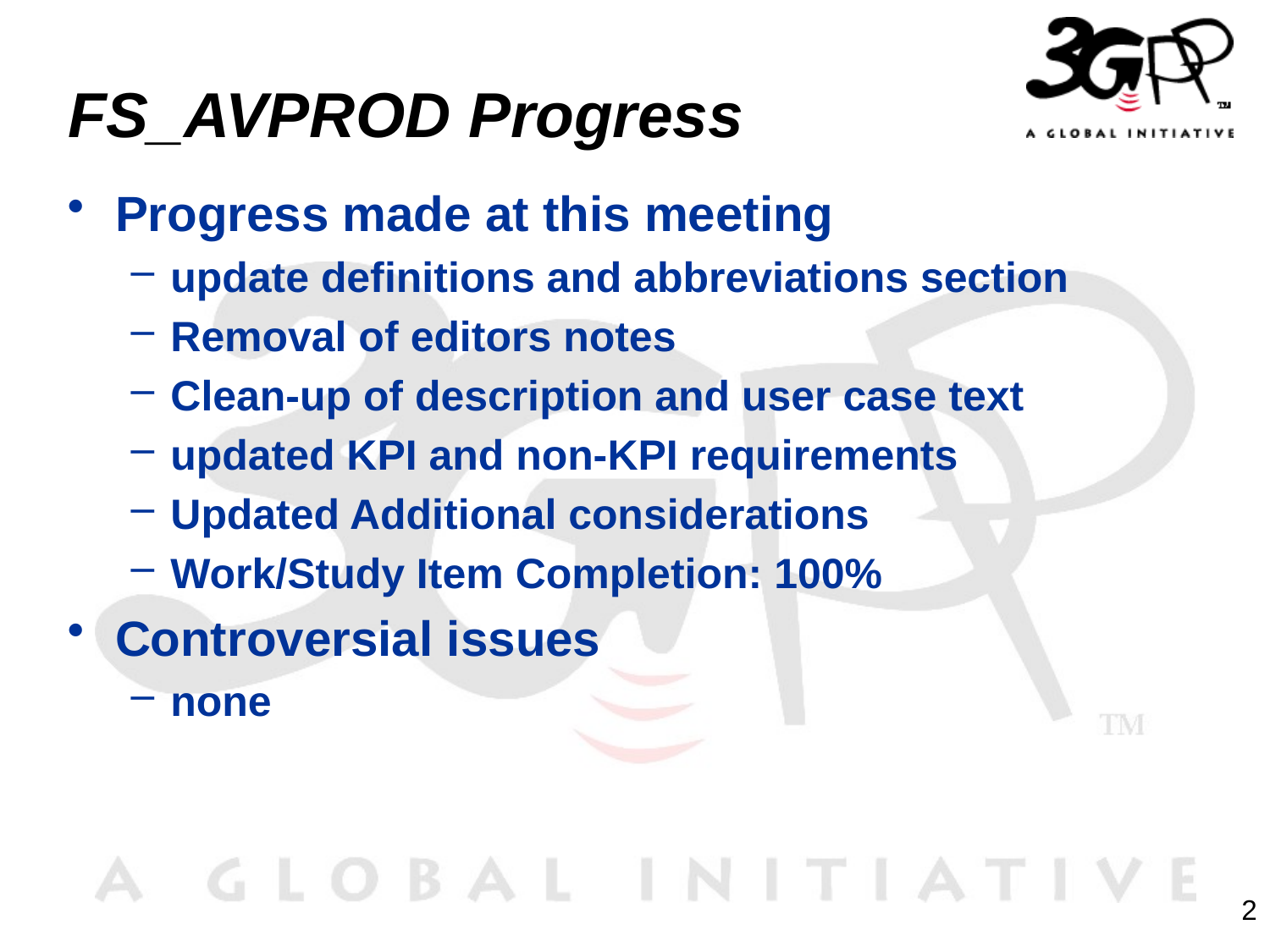

# FS_AVPROD Progress
Progress made at this meeting
update definitions and abbreviations section
Removal of editors notes
Clean-up of description and user case text
updated KPI and non-KPI requirements
Updated Additional considerations
Work/Study Item Completion: 100%
Controversial issues
none
2